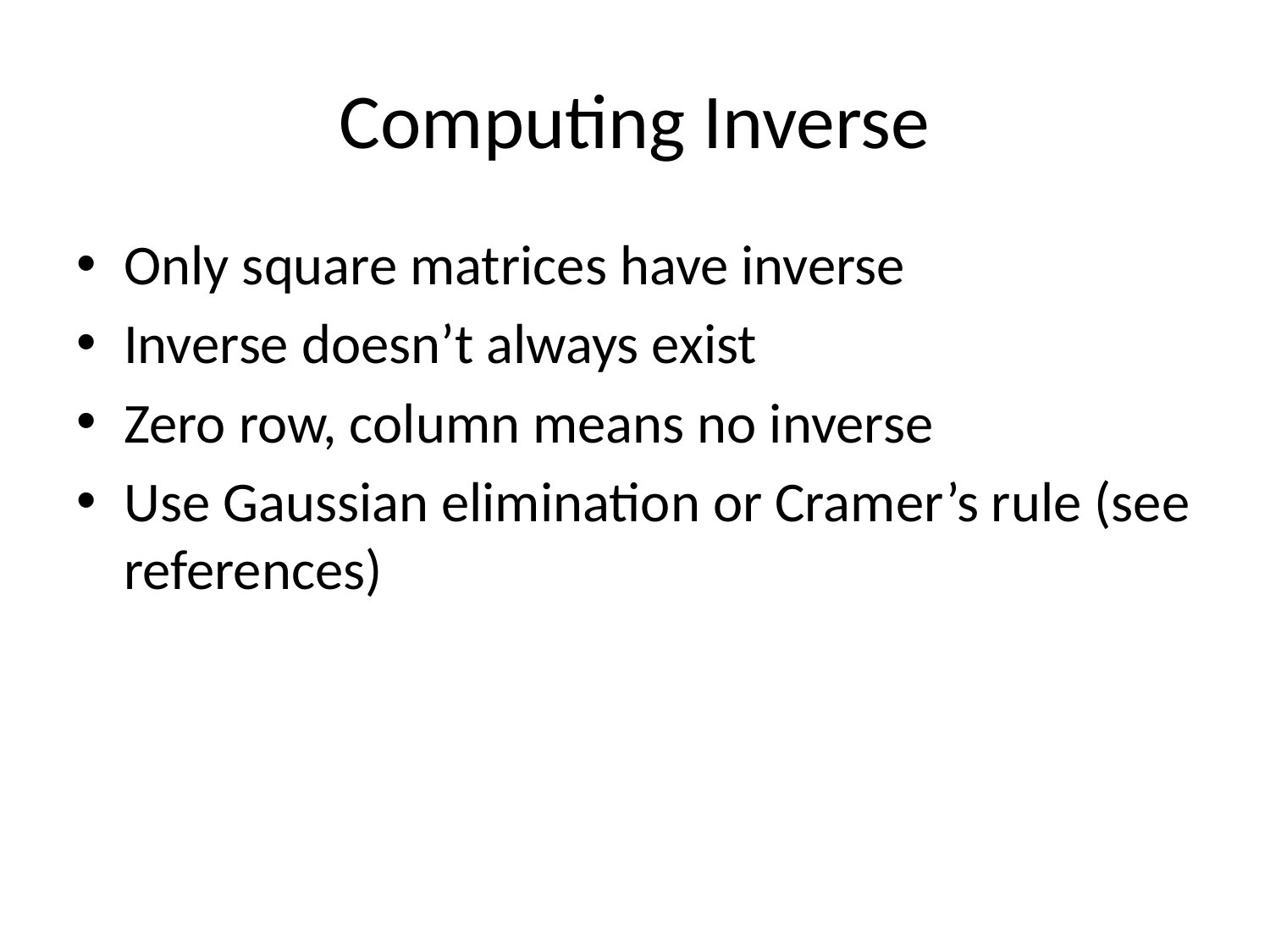

# Computing Inverse
Only square matrices have inverse
Inverse doesn’t always exist
Zero row, column means no inverse
Use Gaussian elimination or Cramer’s rule (see references)